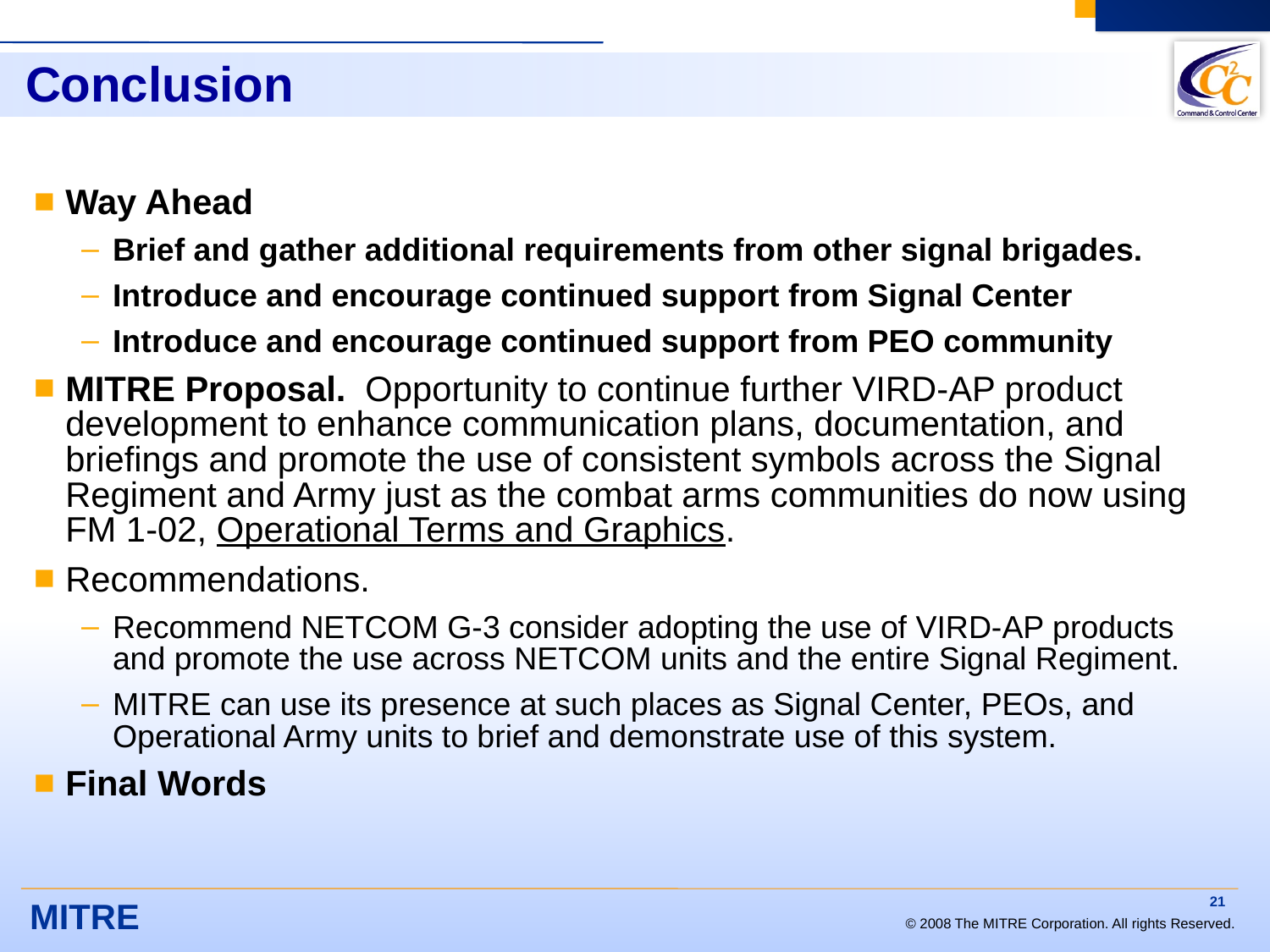

# Conclusion
Way Ahead
Brief and gather additional requirements from other signal brigades.
Introduce and encourage continued support from Signal Center
Introduce and encourage continued support from PEO community
MITRE Proposal.  Opportunity to continue further VIRD-AP product development to enhance communication plans, documentation, and briefings and promote the use of consistent symbols across the Signal Regiment and Army just as the combat arms communities do now using FM 1-02, Operational Terms and Graphics.
Recommendations.
Recommend NETCOM G-3 consider adopting the use of VIRD-AP products and promote the use across NETCOM units and the entire Signal Regiment.
MITRE can use its presence at such places as Signal Center, PEOs, and Operational Army units to brief and demonstrate use of this system.
Final Words

21